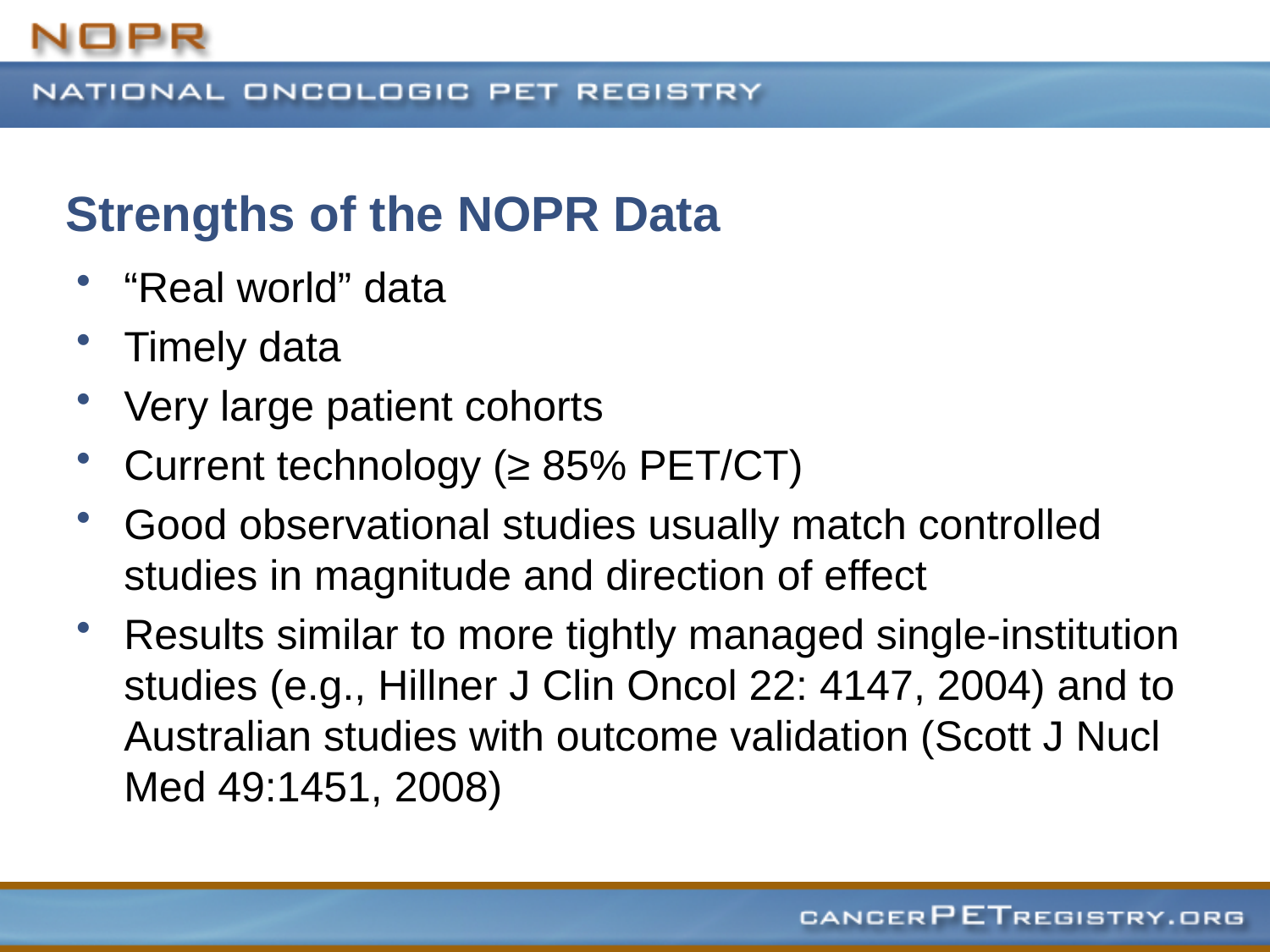

# Strengths of the NOPR Data
“Real world” data
Timely data
Very large patient cohorts
Current technology (≥ 85% PET/CT)
Good observational studies usually match controlled studies in magnitude and direction of effect
Results similar to more tightly managed single-institution studies (e.g., Hillner J Clin Oncol 22: 4147, 2004) and to Australian studies with outcome validation (Scott J Nucl Med 49:1451, 2008)